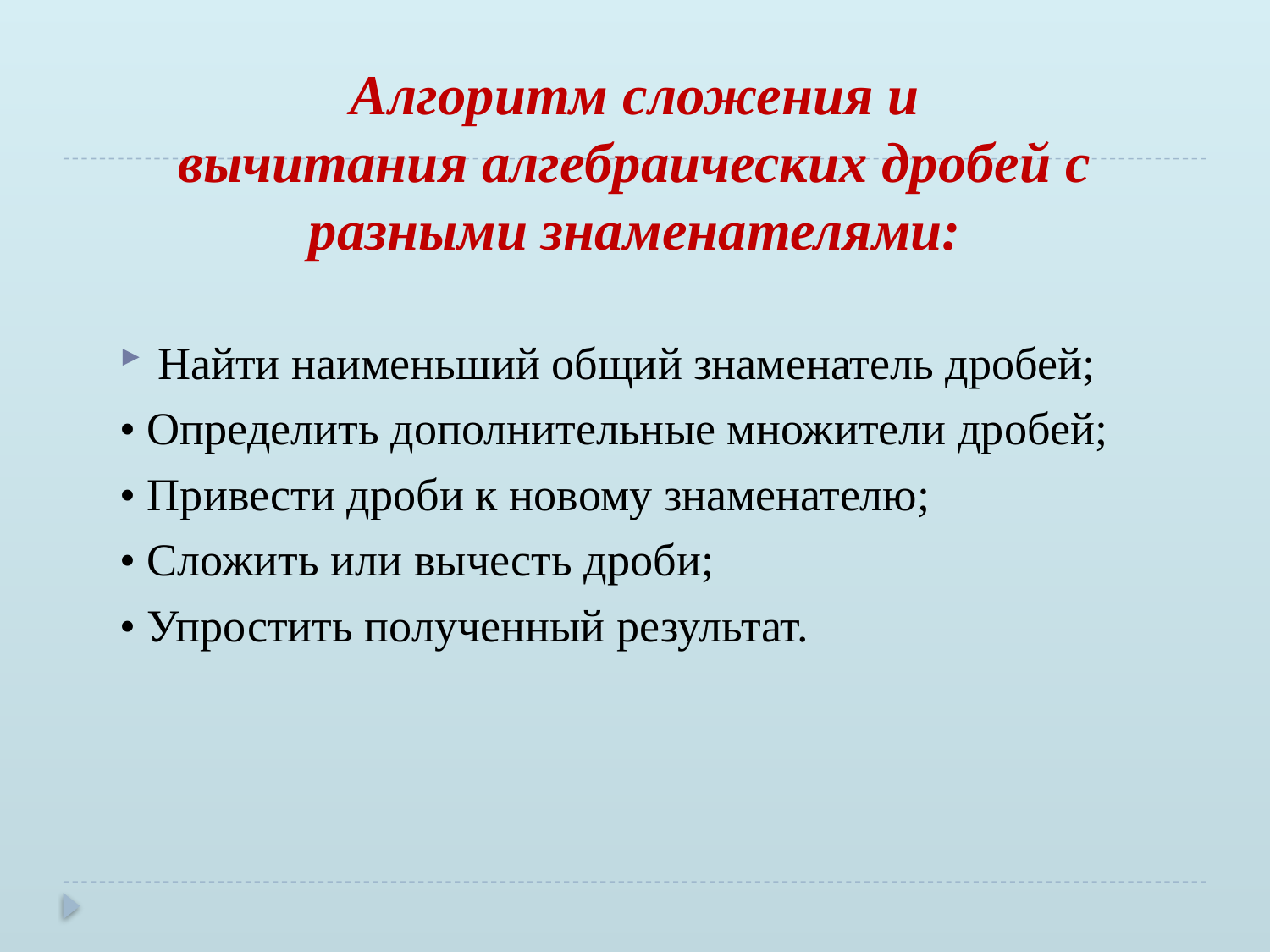

# Алгоритм сложения и вычитания алгебраических дробей с разными знаменателями:
Найти наименьший общий знаменатель дробей;
• Определить дополнительные множители дробей;
• Привести дроби к новому знаменателю;
• Сложить или вычесть дроби;
• Упростить полученный результат.